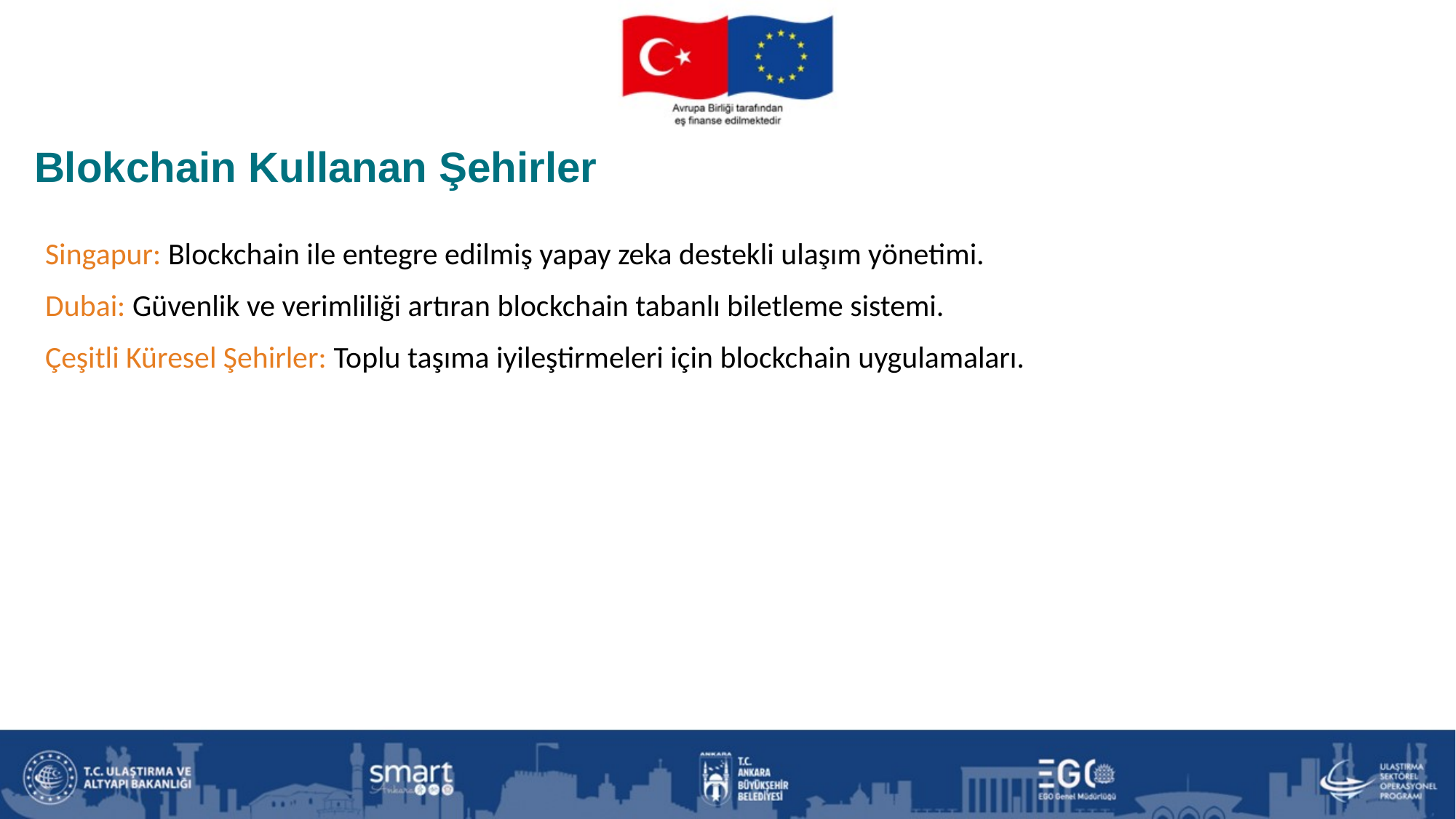

Blokchain Kullanan Şehirler

Singapur: Blockchain ile entegre edilmiş yapay zeka destekli ulaşım yönetimi.
Dubai: Güvenlik ve verimliliği artıran blockchain tabanlı biletleme sistemi.
Çeşitli Küresel Şehirler: Toplu taşıma iyileştirmeleri için blockchain uygulamaları.